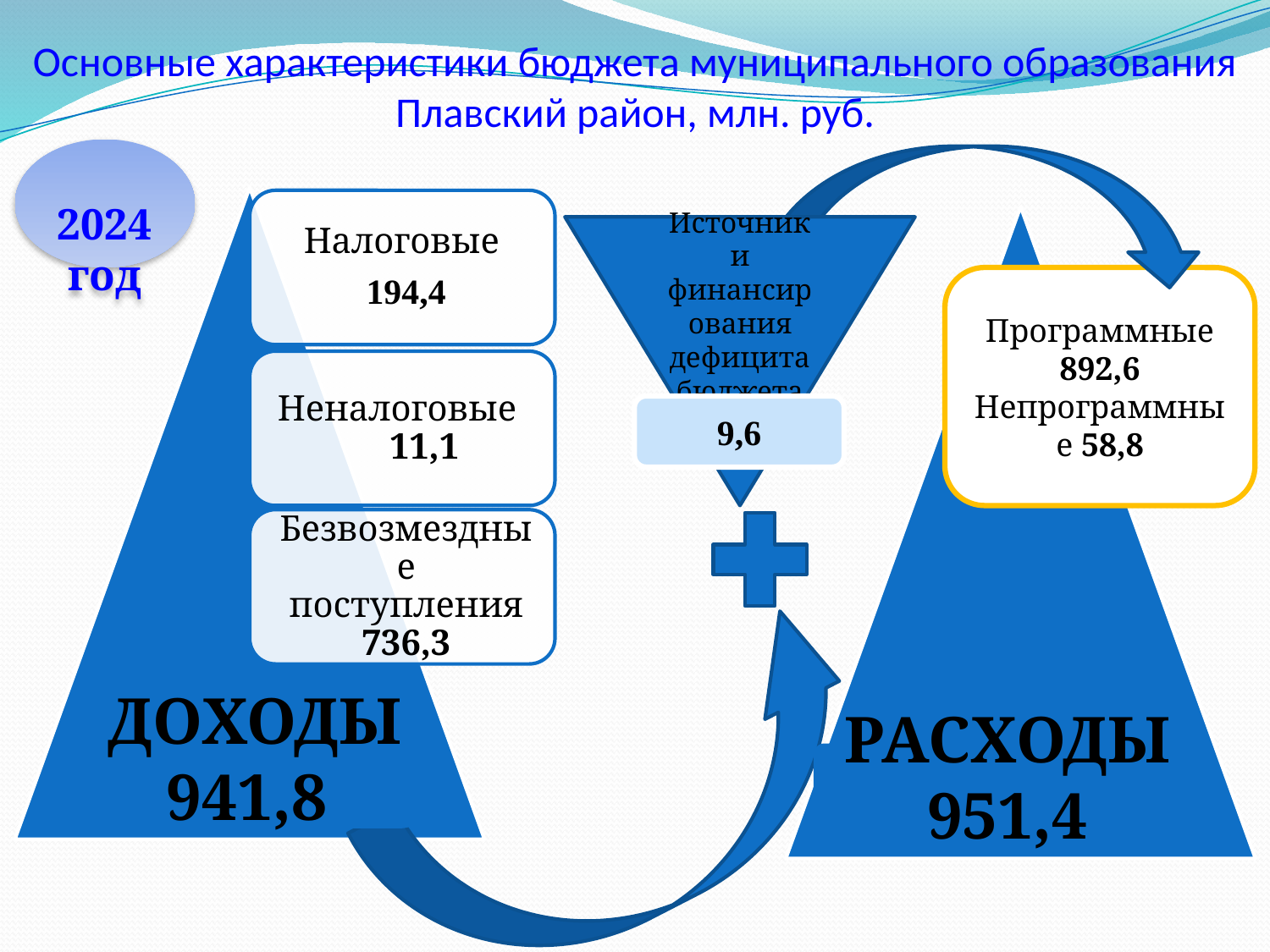

# Основные характеристики бюджета муниципального образования Плавский район, млн. руб.
  2024 год

Налоговые
194,4
Неналоговые       11,1
Безвозмездные поступления 736,3

Источники финансирования дефицита бюджета

Программные 892,6
Непрограммные 58,8
9,6

ДОХОДЫ 941,8

РАСХОДЫ 951,4